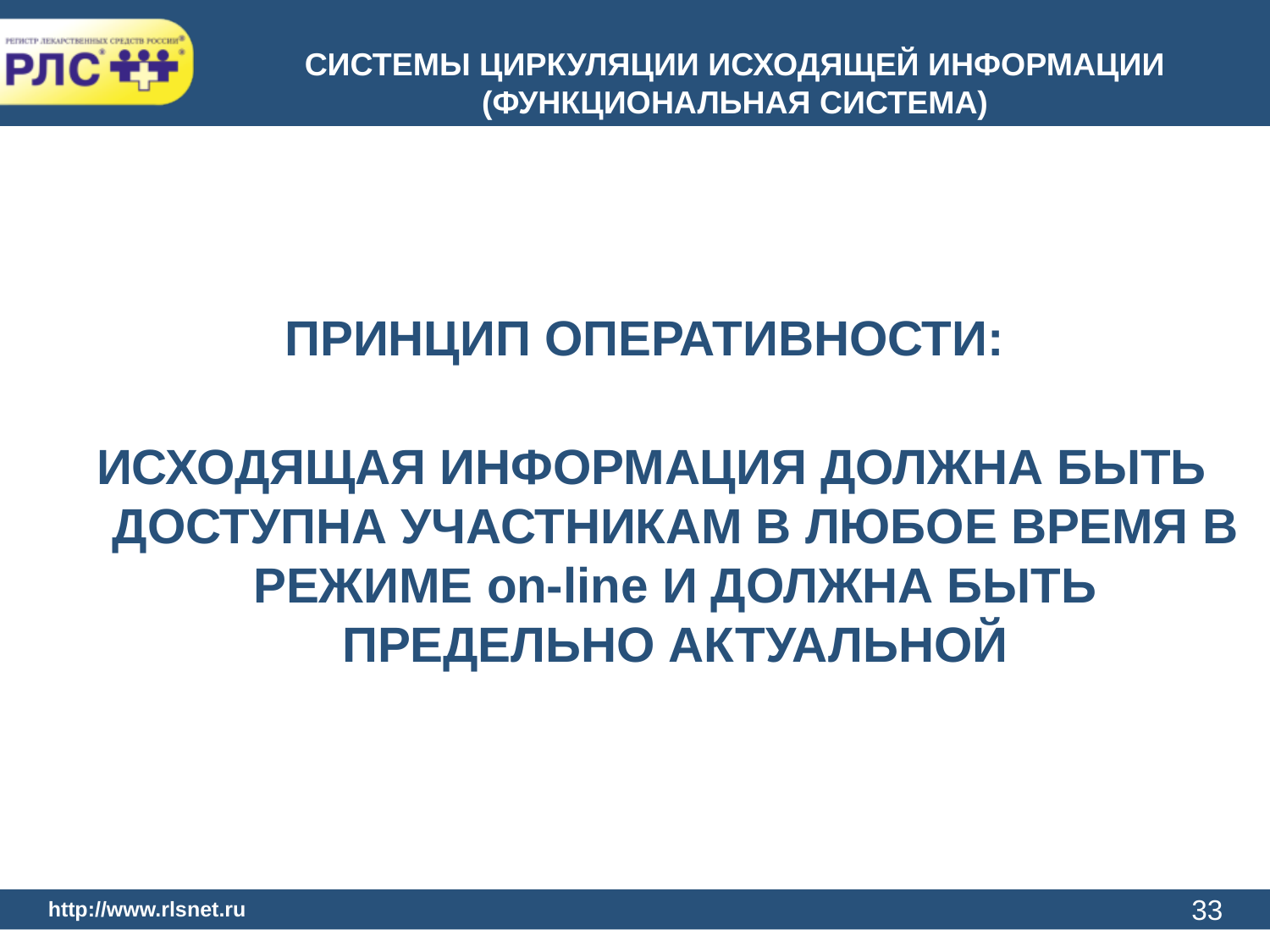

СИСТЕМЫ ЦИРКУЛЯЦИИ ИСХОДЯЩЕЙ ИНФОРМАЦИИ (ФУНКЦИОНАЛЬНАЯ СИСТЕМА)

ПРИНЦИП ОПЕРАТИВНОСТИ:

ИСХОДЯЩАЯ ИНФОРМАЦИЯ ДОЛЖНА БЫТЬ ДОСТУПНА УЧАСТНИКАМ В ЛЮБОЕ ВРЕМЯ В РЕЖИМЕ on-line И ДОЛЖНА БЫТЬ ПРЕДЕЛЬНО АКТУАЛЬНОЙ
33